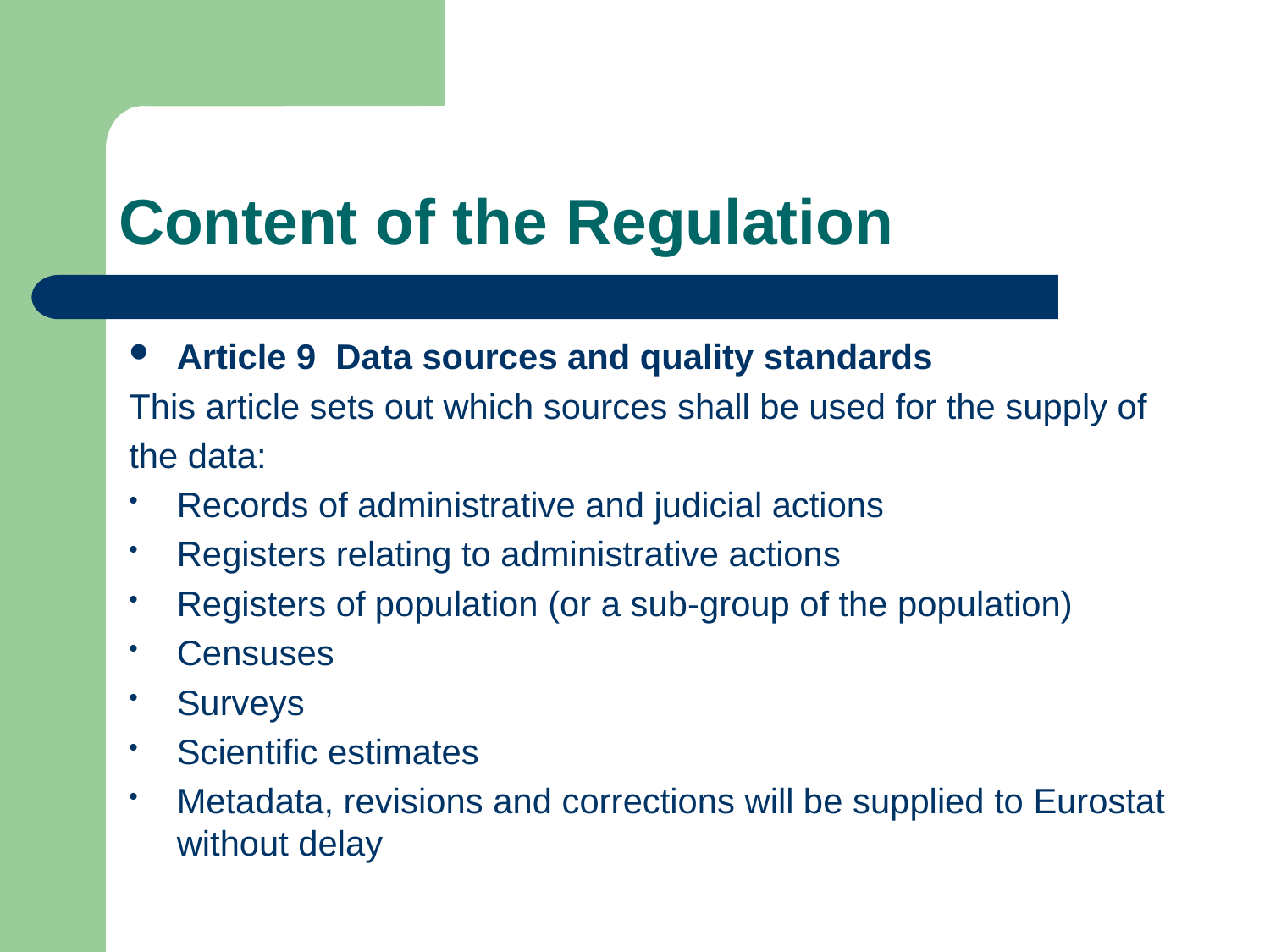

# Content of the Regulation
Article 9  Data sources and quality standards
This article sets out which sources shall be used for the supply of
the data:
Records of administrative and judicial actions
Registers relating to administrative actions
Registers of population (or a sub-group of the population)
Censuses
Surveys
Scientific estimates
Metadata, revisions and corrections will be supplied to Eurostat without delay